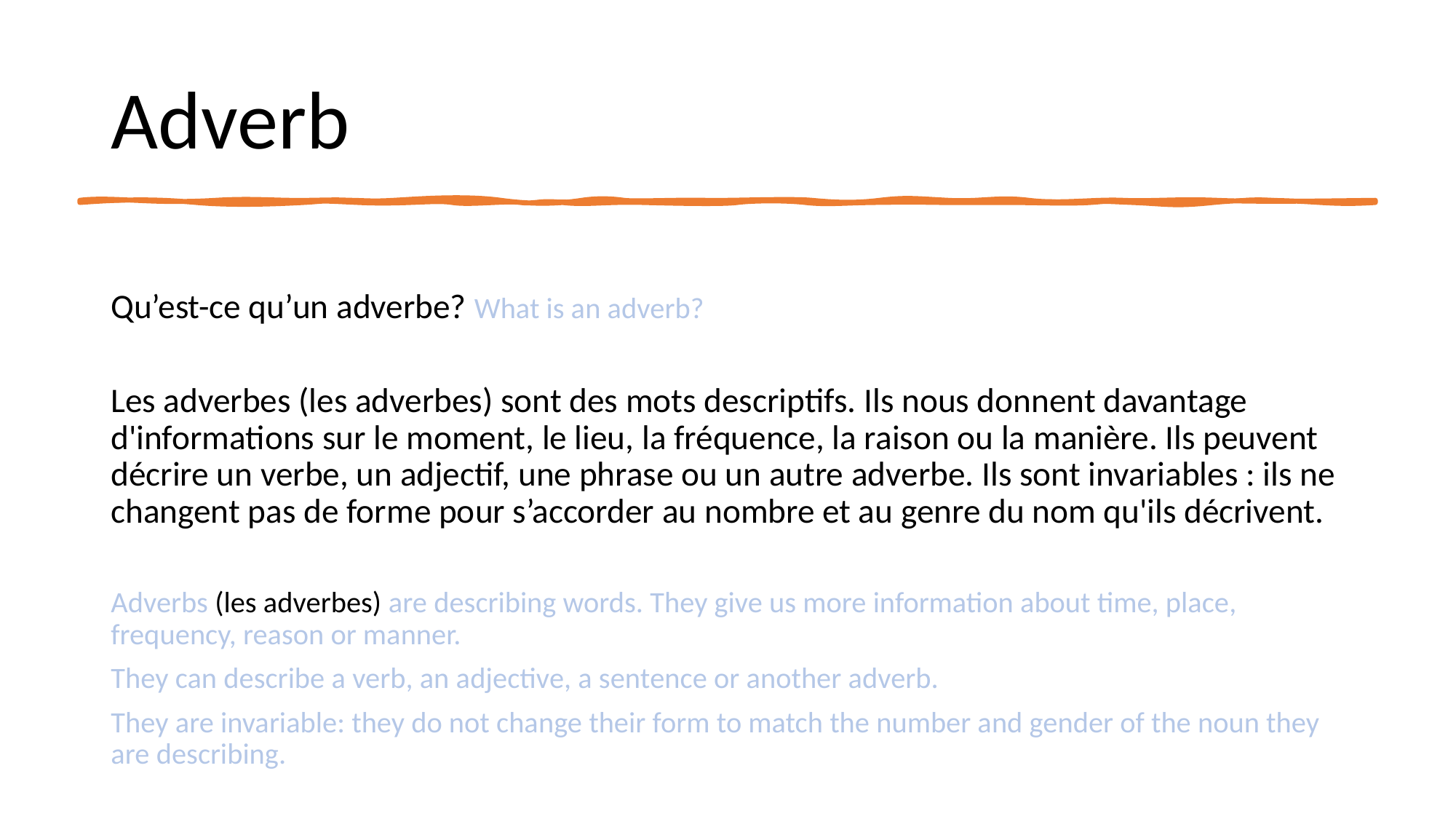

# Adverb

Qu’est-ce qu’un adverbe? What is an adverb?

Les adverbes (les adverbes) sont des mots descriptifs. Ils nous donnent davantage d'informations sur le moment, le lieu, la fréquence, la raison ou la manière. Ils peuvent décrire un verbe, un adjectif, une phrase ou un autre adverbe. Ils sont invariables : ils ne changent pas de forme pour s’accorder au nombre et au genre du nom qu'ils décrivent.

Adverbs (les adverbes) are describing words. They give us more information about time, place, frequency, reason or manner.
They can describe a verb, an adjective, a sentence or another adverb.
They are invariable: they do not change their form to match the number and gender of the noun they are describing.